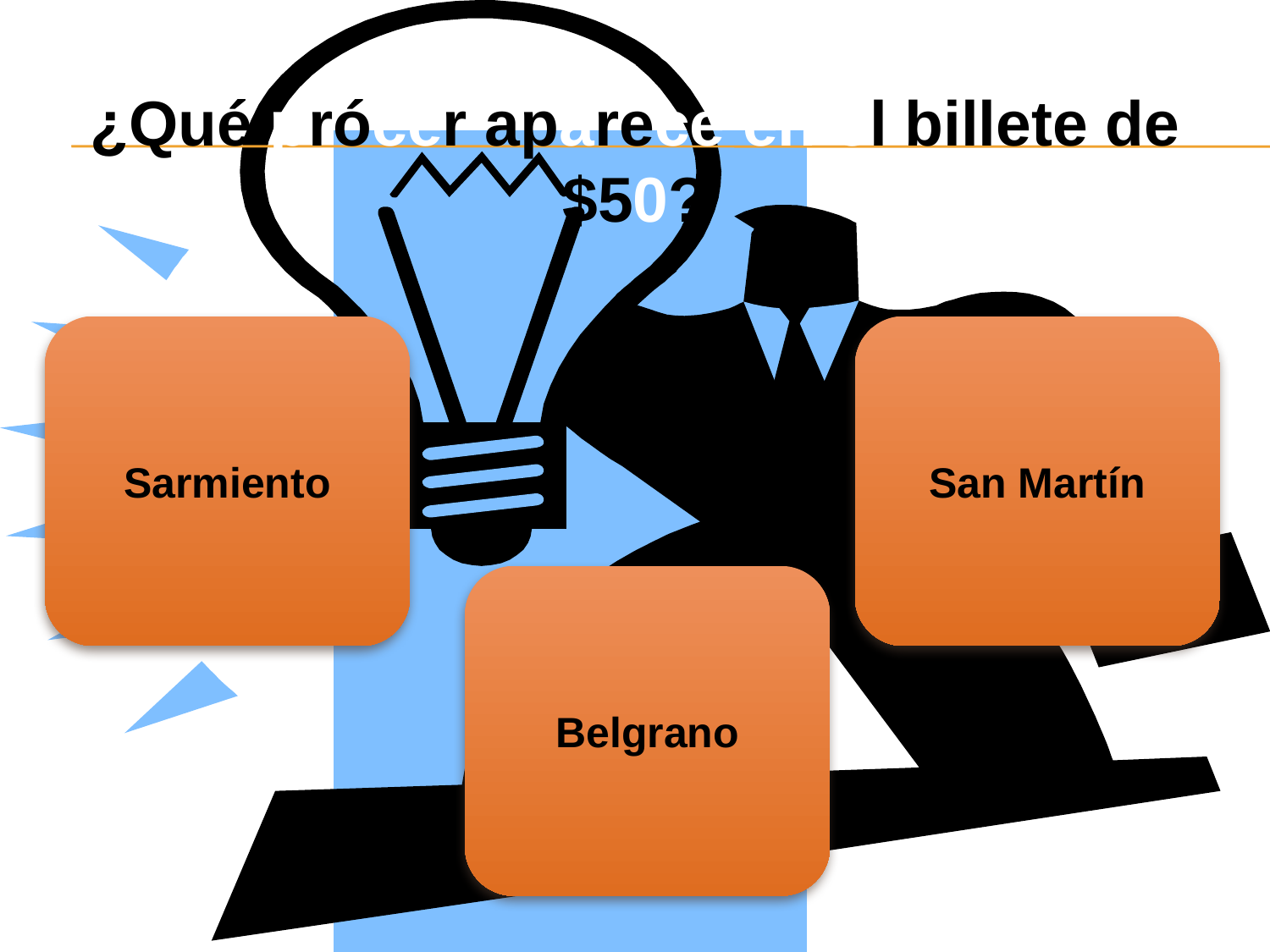

¿Qué prócer aparece en el billete de $50?
Sarmiento
San Martín
Belgrano